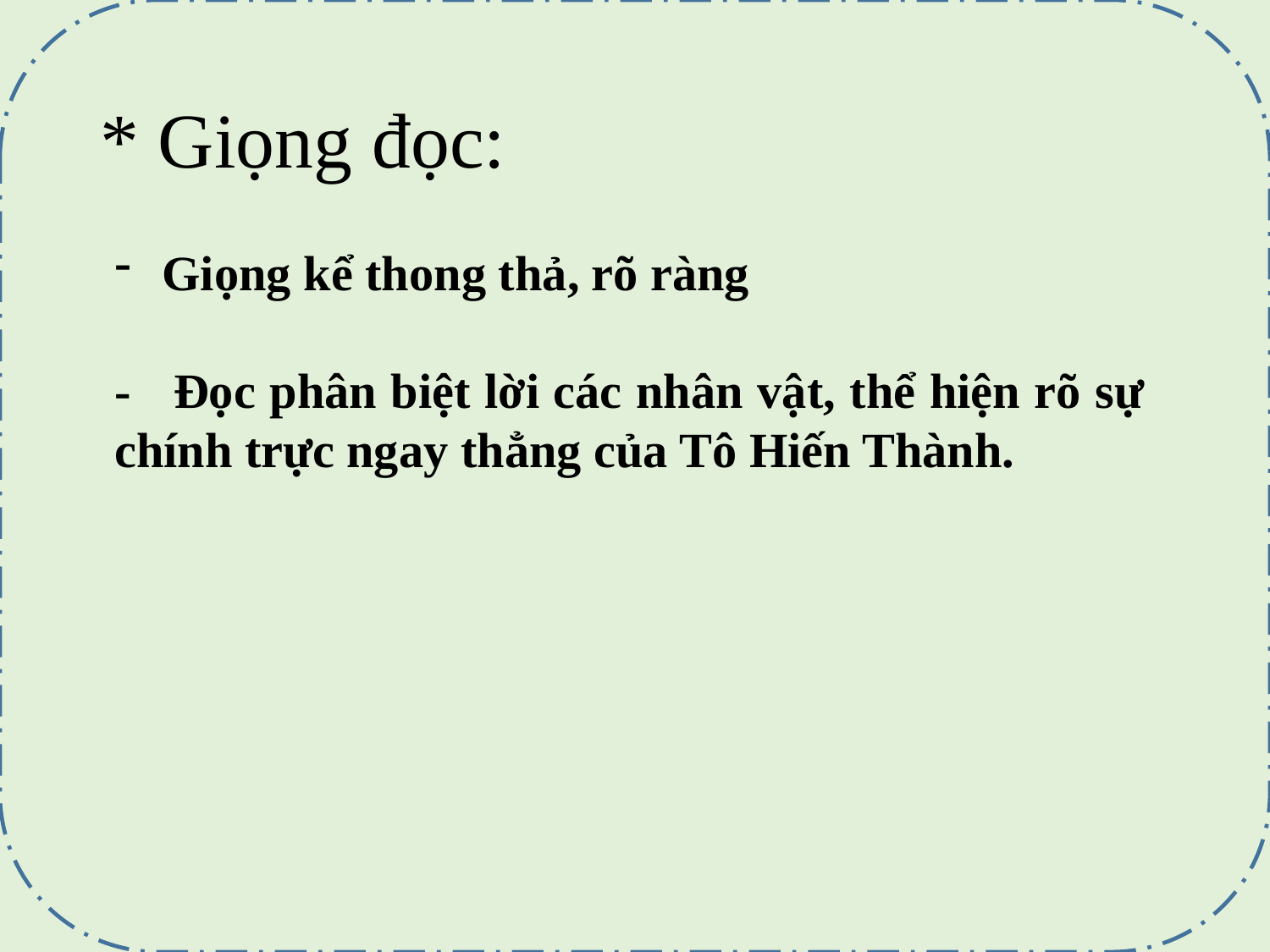

# * Giọng đọc:
Giọng kể thong thả, rõ ràng

-   Đọc phân biệt lời các nhân vật, thể hiện rõ sự chính trực ngay thẳng của Tô Hiến Thành.